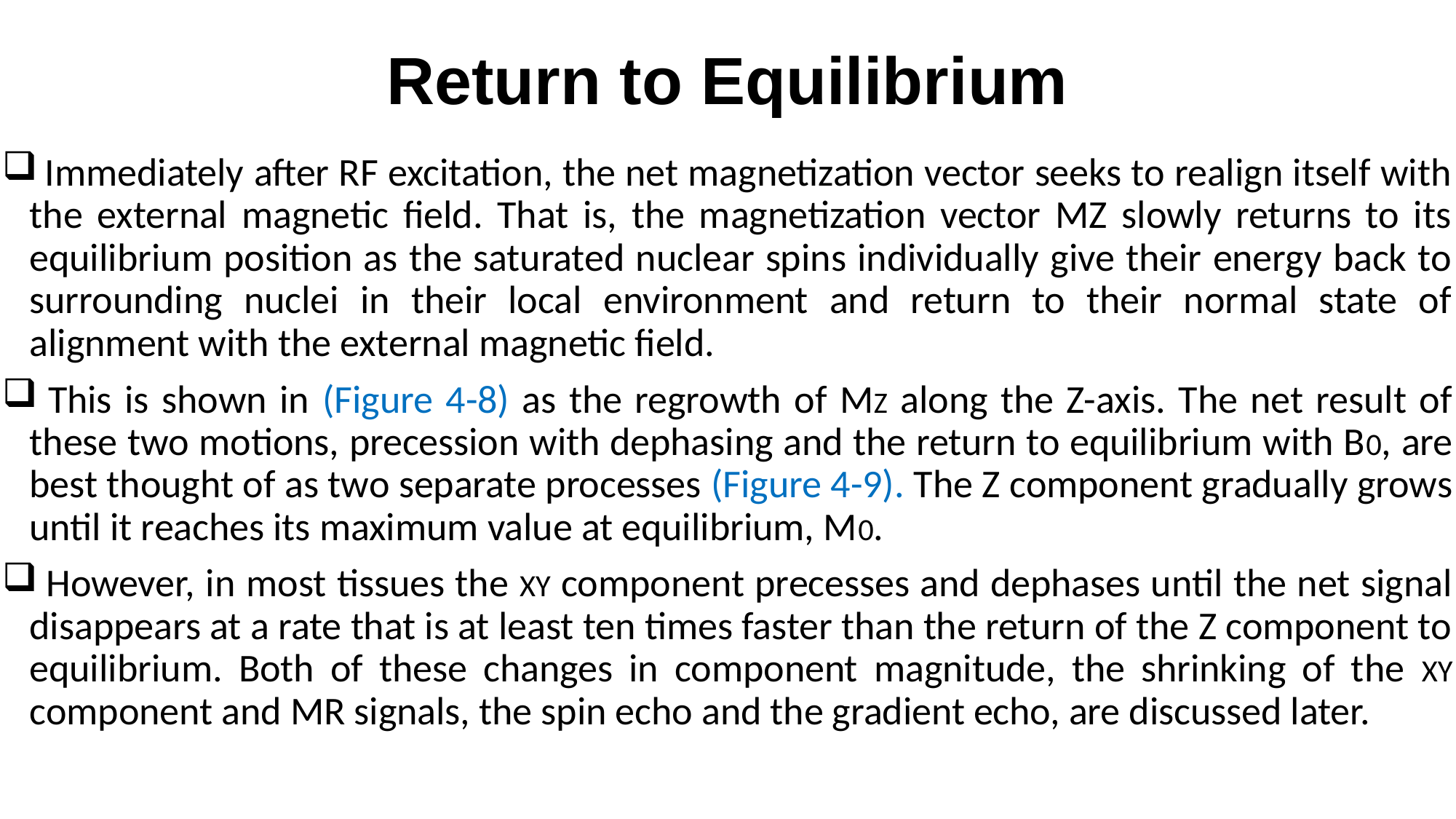

# Return to Equilibrium
 Immediately after RF excitation, the net magnetization vector seeks to realign itself with the external magnetic field. That is, the magnetization vector MZ slowly returns to its equilibrium position as the saturated nuclear spins individually give their energy back to surrounding nuclei in their local environment and return to their normal state of alignment with the external magnetic field.
 This is shown in (Figure 4-8) as the regrowth of MZ along the Z-axis. The net result of these two motions, precession with dephasing and the return to equilibrium with B0, are best thought of as two separate processes (Figure 4-9). The Z component gradually grows until it reaches its maximum value at equilibrium, M0.
 However, in most tissues the XY component precesses and dephases until the net signal disappears at a rate that is at least ten times faster than the return of the Z component to equilibrium. Both of these changes in component magnitude, the shrinking of the XY component and MR signals, the spin echo and the gradient echo, are discussed later.